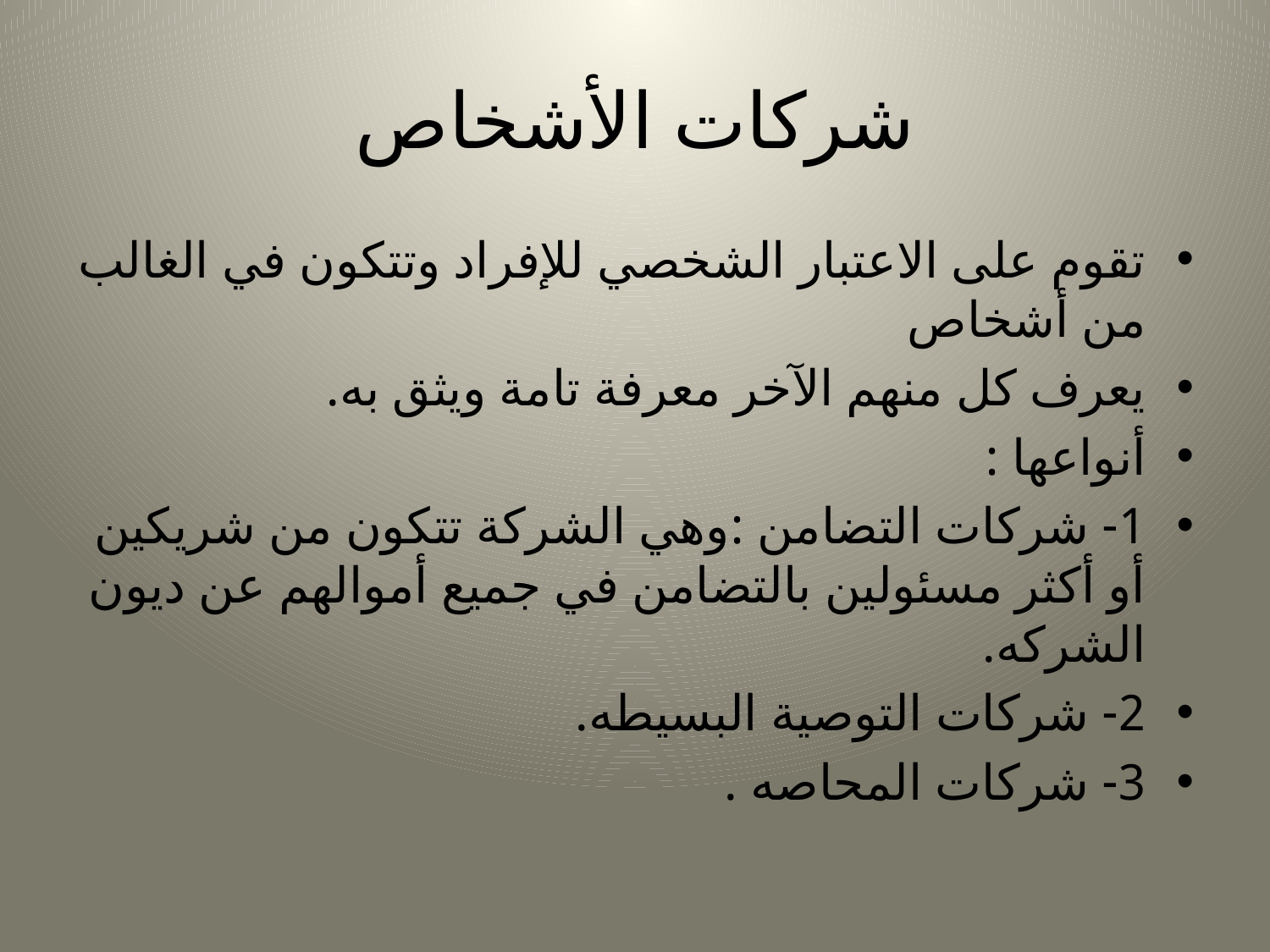

# شركات الأشخاص
تقوم على الاعتبار الشخصي للإفراد وتتكون في الغالب من أشخاص
يعرف كل منهم الآخر معرفة تامة ويثق به.
أنواعها :
1- شركات التضامن :وهي الشركة تتكون من شريكين أو أكثر مسئولين بالتضامن في جميع أموالهم عن ديون الشركه.
2- شركات التوصية البسيطه.
3- شركات المحاصه .